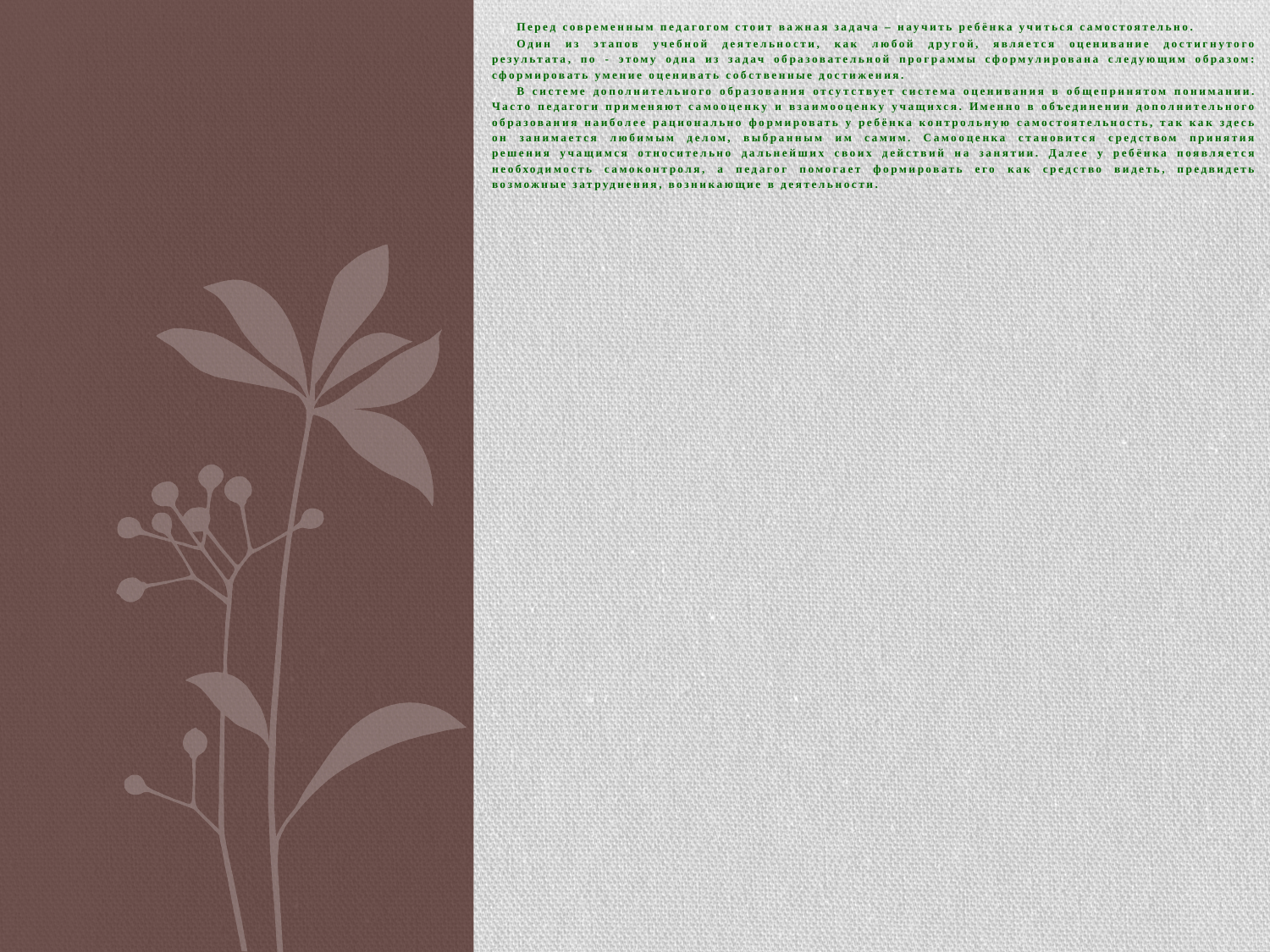

Перед современным педагогом стоит важная задача – научить ребёнка учиться самостоятельно.
Один из этапов учебной деятельности, как любой другой, является оценивание достигнутого результата, по - этому одна из задач образовательной программы сформулирована следующим образом: сформировать умение оценивать собственные достижения.
В системе дополнительного образования отсутствует система оценивания в общепринятом понимании. Часто педагоги применяют самооценку и взаимооценку учащихся. Именно в объединении дополнительного образования наиболее рационально формировать у ребёнка контрольную самостоятельность, так как здесь он занимается любимым делом, выбранным им самим. Самооценка становится средством принятия решения учащимся относительно дальнейших своих действий на занятии. Далее у ребёнка появляется необходимость самоконтроля, а педагог помогает формировать его как средство видеть, предвидеть возможные затруднения, возникающие в деятельности.